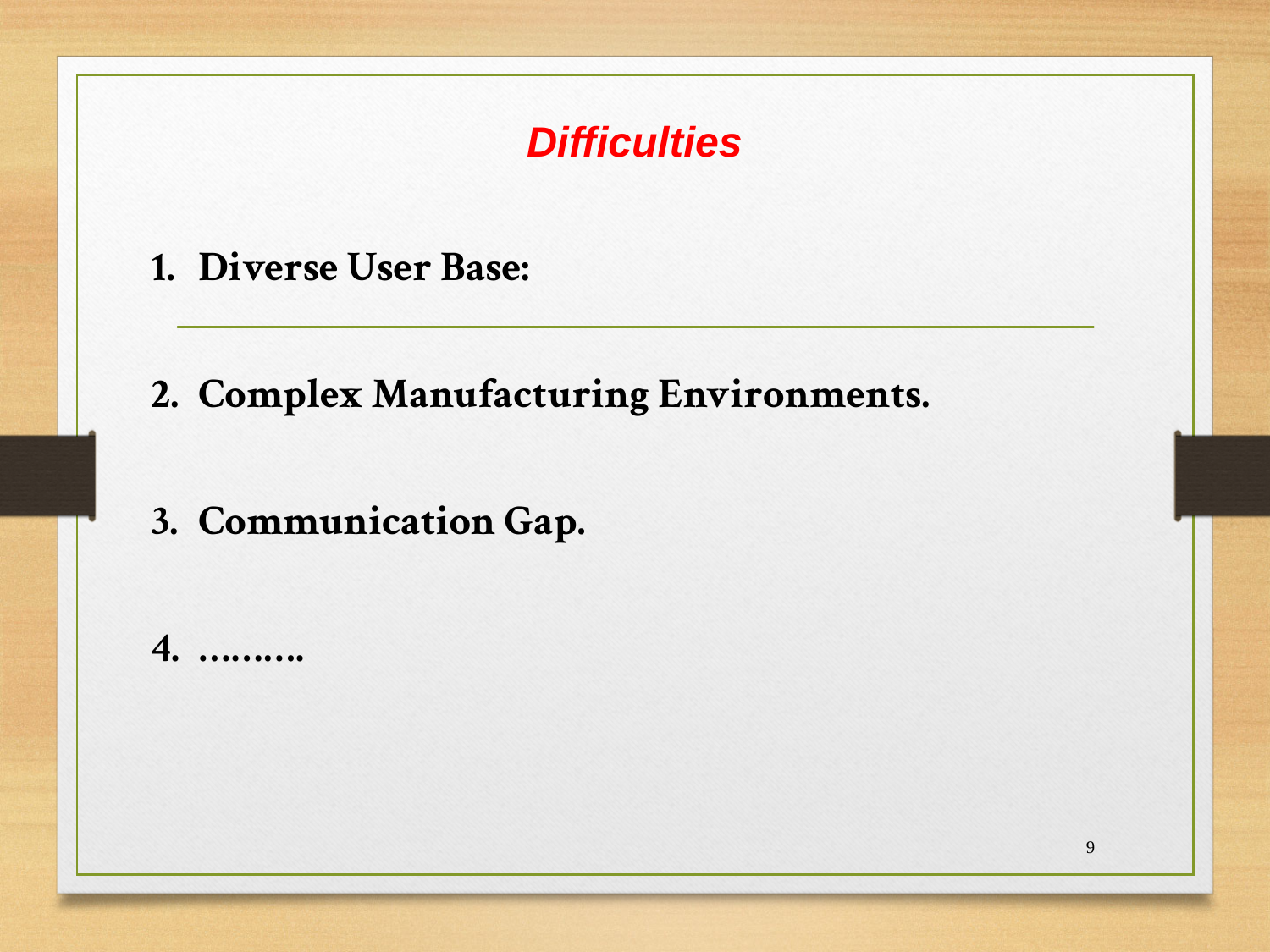

# Difficulties
Diverse User Base:
Complex Manufacturing Environments.
Communication Gap.
……….
9